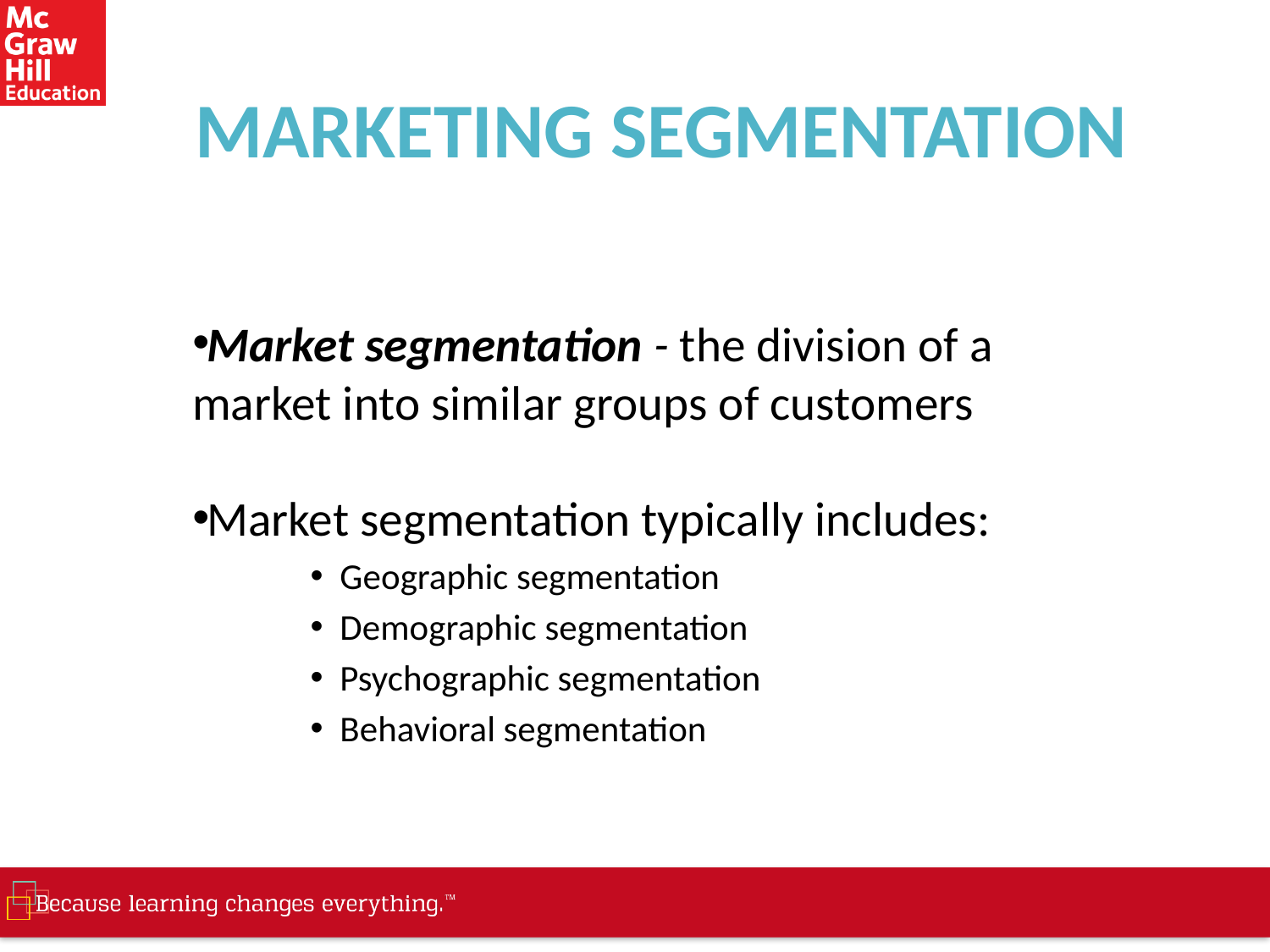

# MARKETING SEGMENTATION
Market segmentation - the division of a market into similar groups of customers

Market segmentation typically includes:
Geographic segmentation
Demographic segmentation
Psychographic segmentation
Behavioral segmentation